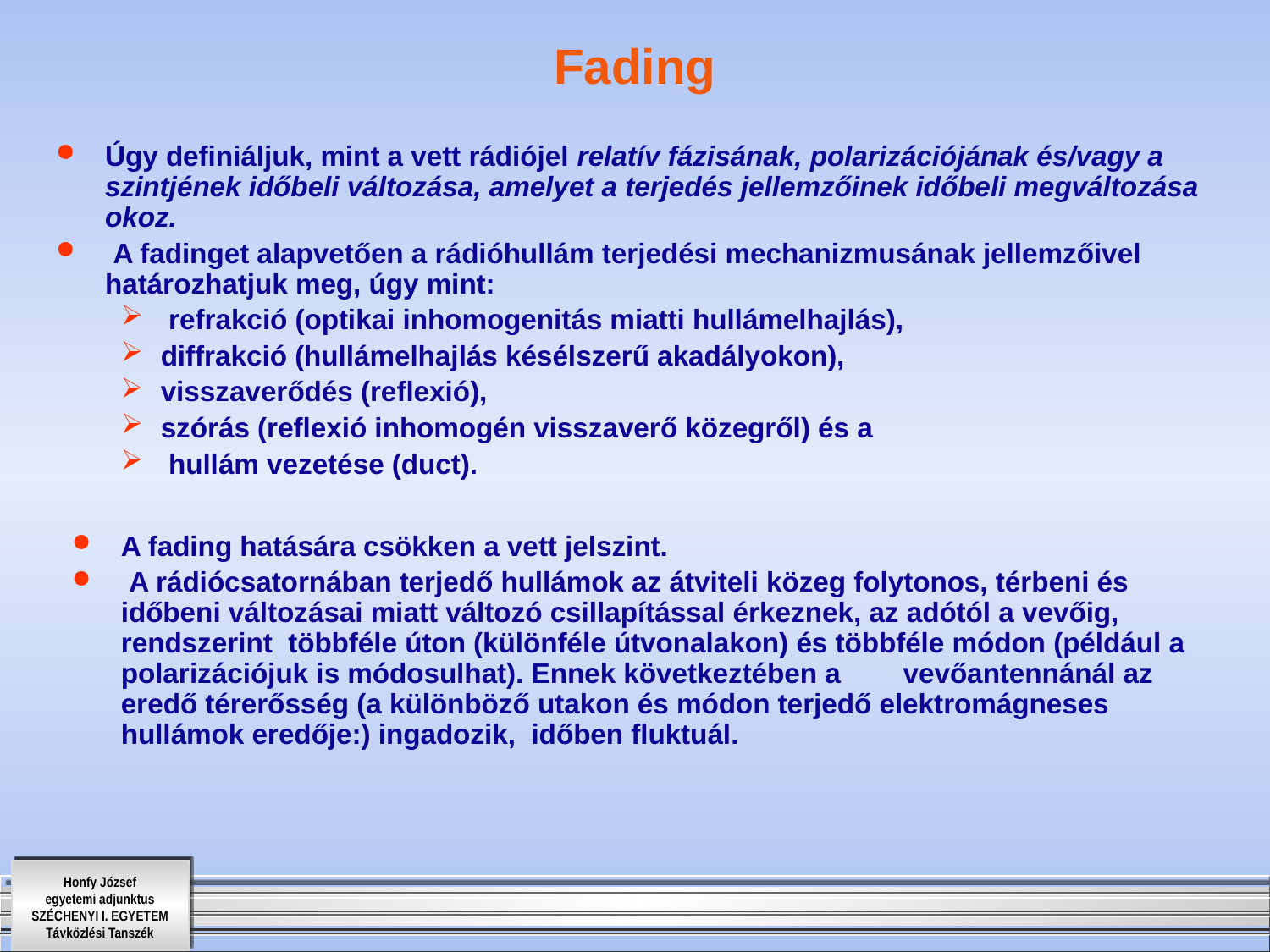

# Fading
Úgy definiáljuk, mint a vett rádiójel relatív fázisának, polarizációjának és/vagy a szintjének időbeli változása, amelyet a terjedés jellemzőinek időbeli megváltozása okoz.
 A fadinget alapvetően a rádióhullám terjedési mechanizmusának jellemzőivel határozhatjuk meg, úgy mint:
 refrakció (optikai inhomogenitás miatti hullámelhajlás),
diffrakció (hullámelhajlás késélszerű akadályokon),
visszaverődés (reflexió),
szórás (reflexió inhomogén visszaverő közegről) és a
 hullám vezetése (duct).
A fading hatására csökken a vett jelszint.
 A rádiócsatornában terjedő hullámok az átviteli közeg folytonos, térbeni és időbeni változásai miatt változó csillapítással érkeznek, az adótól a vevőig, rendszerint  többféle úton (különféle útvonalakon) és többféle módon (például a polarizációjuk is módosulhat). Ennek következtében a        vevőantennánál az eredő térerősség (a különböző utakon és módon terjedő elektromágneses hullámok eredője:) ingadozik,  időben fluktuál.